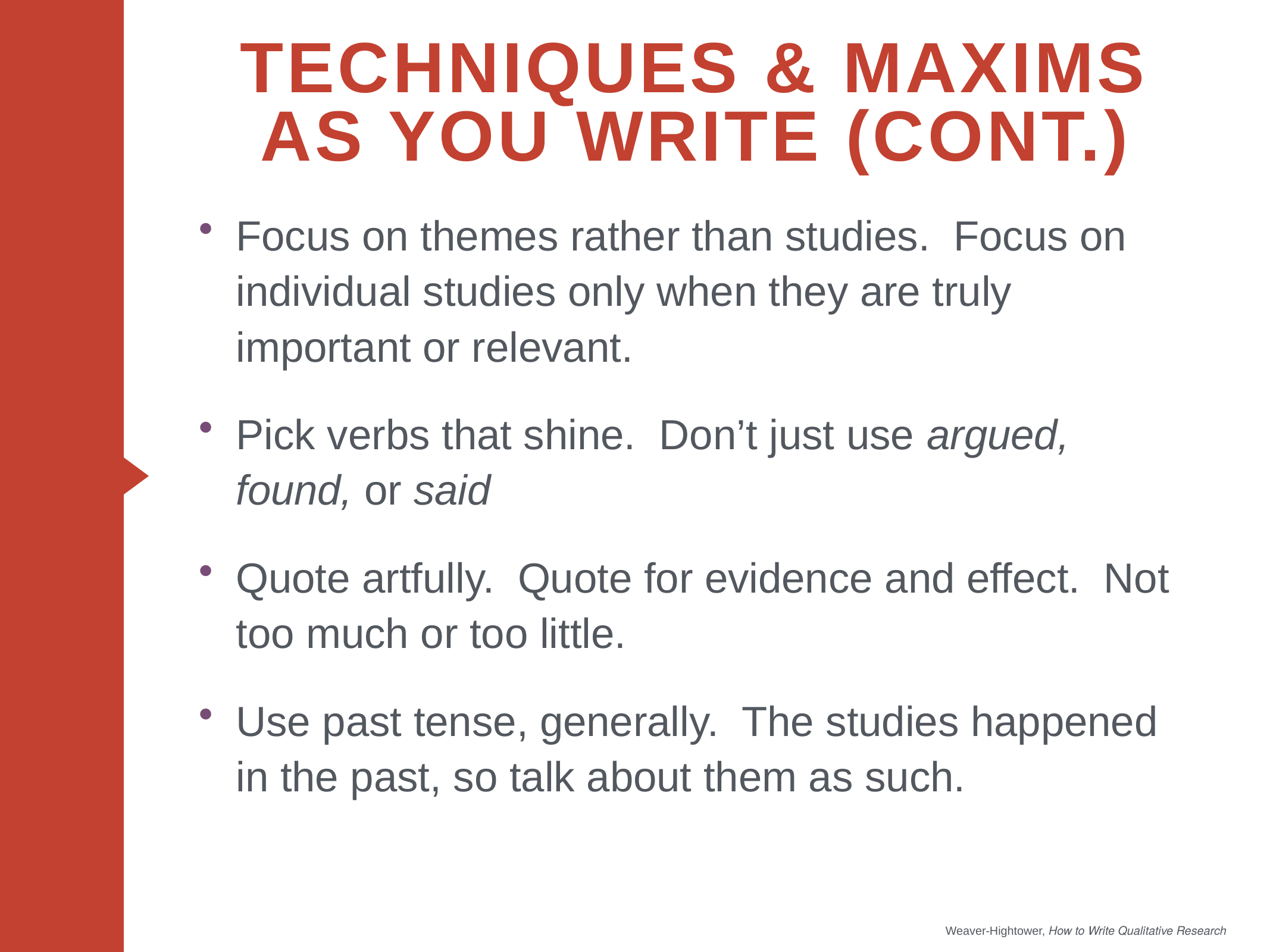

# Techniques & maxims as you write (Cont.)
Focus on themes rather than studies.  Focus on individual studies only when they are truly important or relevant.
Pick verbs that shine.  Don’t just use argued, found, or said
Quote artfully.  Quote for evidence and effect.  Not too much or too little.
Use past tense, generally.  The studies happened in the past, so talk about them as such.